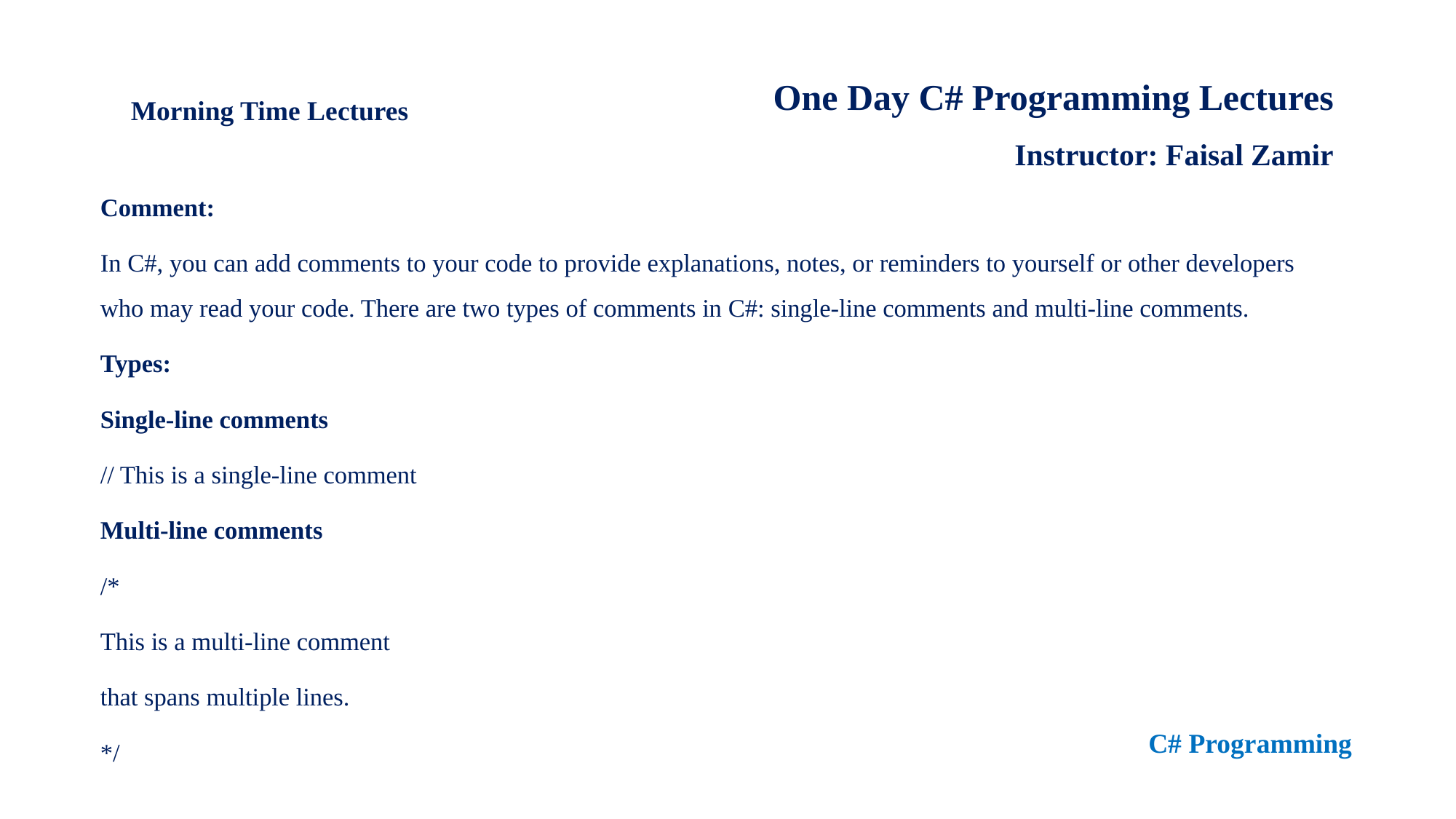

One Day C# Programming Lectures
Instructor: Faisal Zamir
Morning Time Lectures
Comment:
In C#, you can add comments to your code to provide explanations, notes, or reminders to yourself or other developers who may read your code. There are two types of comments in C#: single-line comments and multi-line comments.
Types:
Single-line comments
// This is a single-line comment
Multi-line comments
/*
This is a multi-line comment
that spans multiple lines.
*/
C# Programming